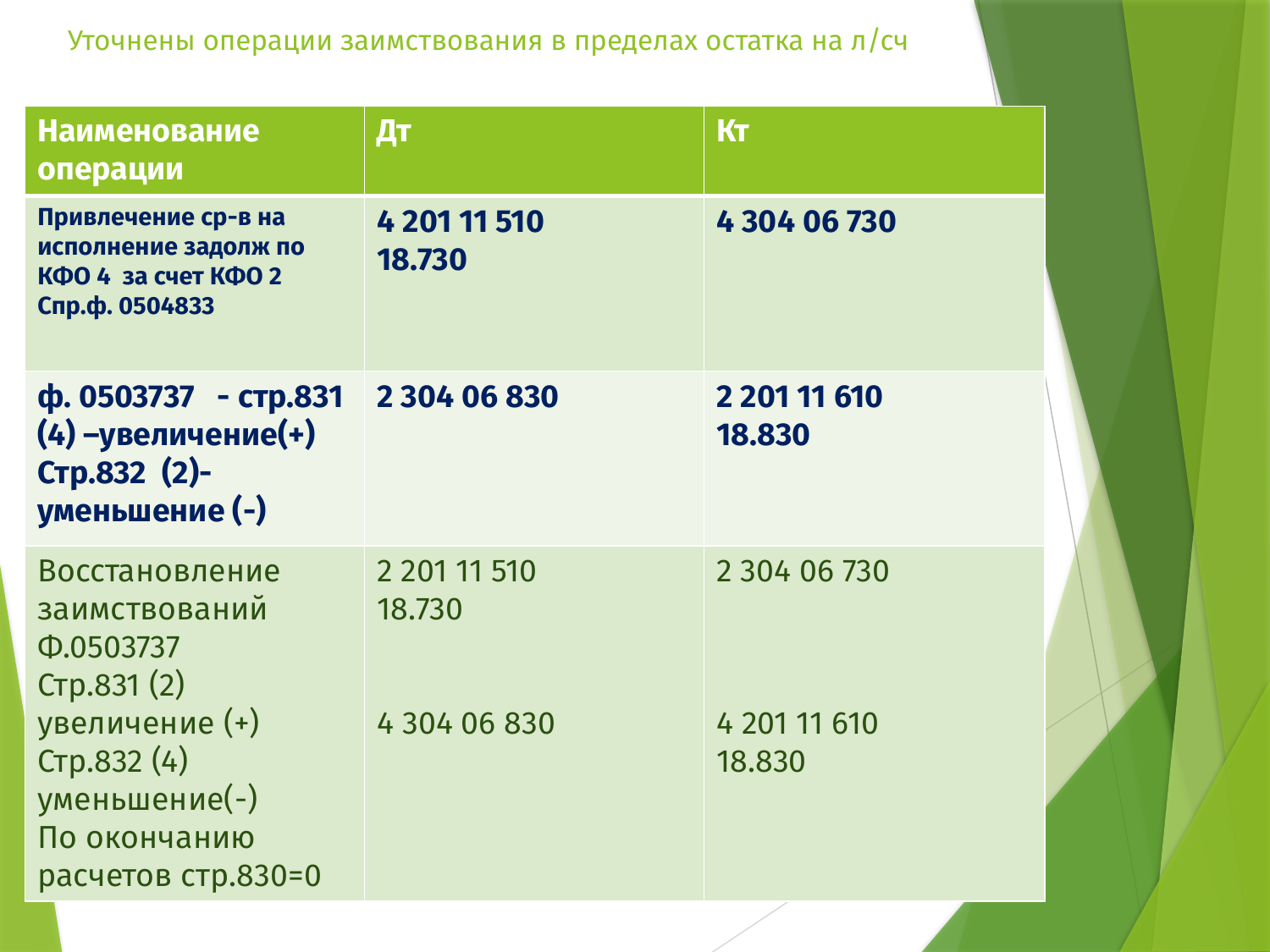

# Уточнены операции заимствования в пределах остатка на л/сч

| Наименование операции | Дт | Кт |
| --- | --- | --- |
| Привлечение ср-в на исполнение задолж по КФО 4 за счет КФО 2 Спр.ф. 0504833 | 4 201 11 510 18.730 | 4 304 06 730 |
| ф. 0503737 - стр.831 (4) –увеличение(+) Стр.832 (2)- уменьшение (-) | 2 304 06 830 | 2 201 11 610 18.830 |
| Восстановление заимствований Ф.0503737 Стр.831 (2) увеличение (+) Стр.832 (4) уменьшение(-) По окончанию расчетов стр.830=0 | 2 201 11 510 18.730 4 304 06 830 | 2 304 06 730 4 201 11 610 18.830 |